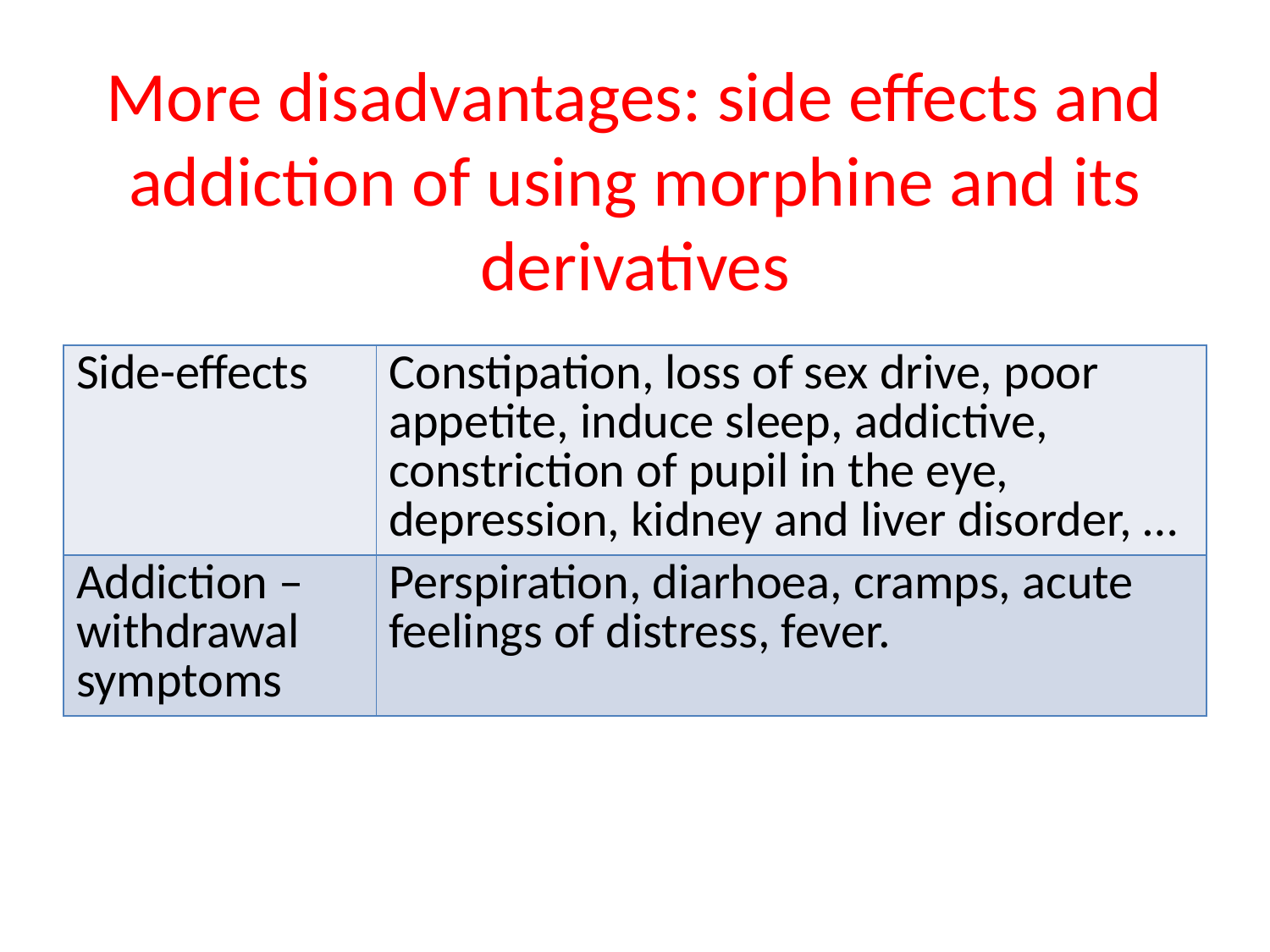

# More disadvantages: side effects and addiction of using morphine and its derivatives
| Side-effects | Constipation, loss of sex drive, poor appetite, induce sleep, addictive, constriction of pupil in the eye, depression, kidney and liver disorder, … |
| --- | --- |
| Addiction – withdrawal symptoms | Perspiration, diarhoea, cramps, acute feelings of distress, fever. |